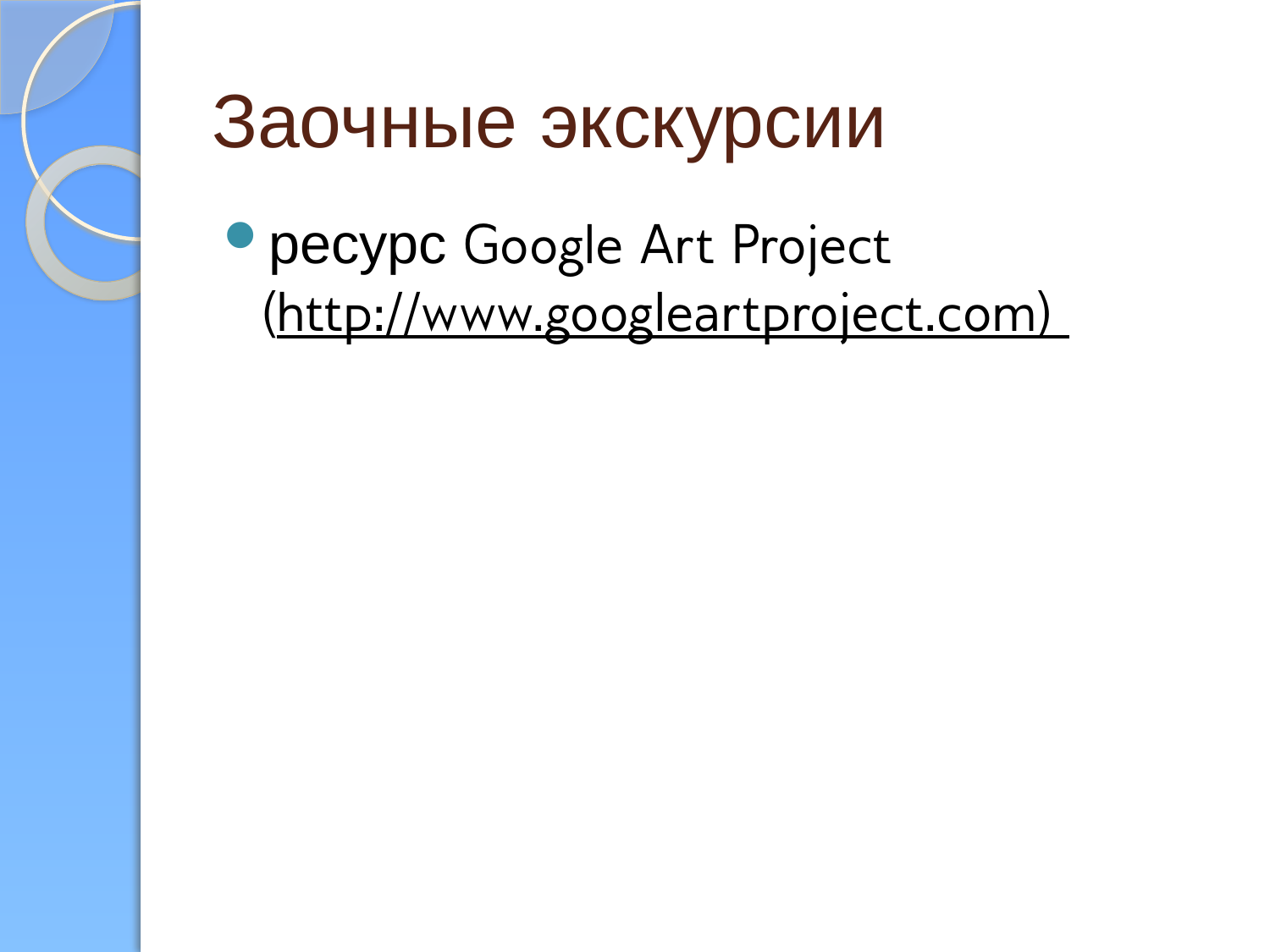

# Заочные экскурсии
ресурс Google Art Project (http://www.googleartproject.com)